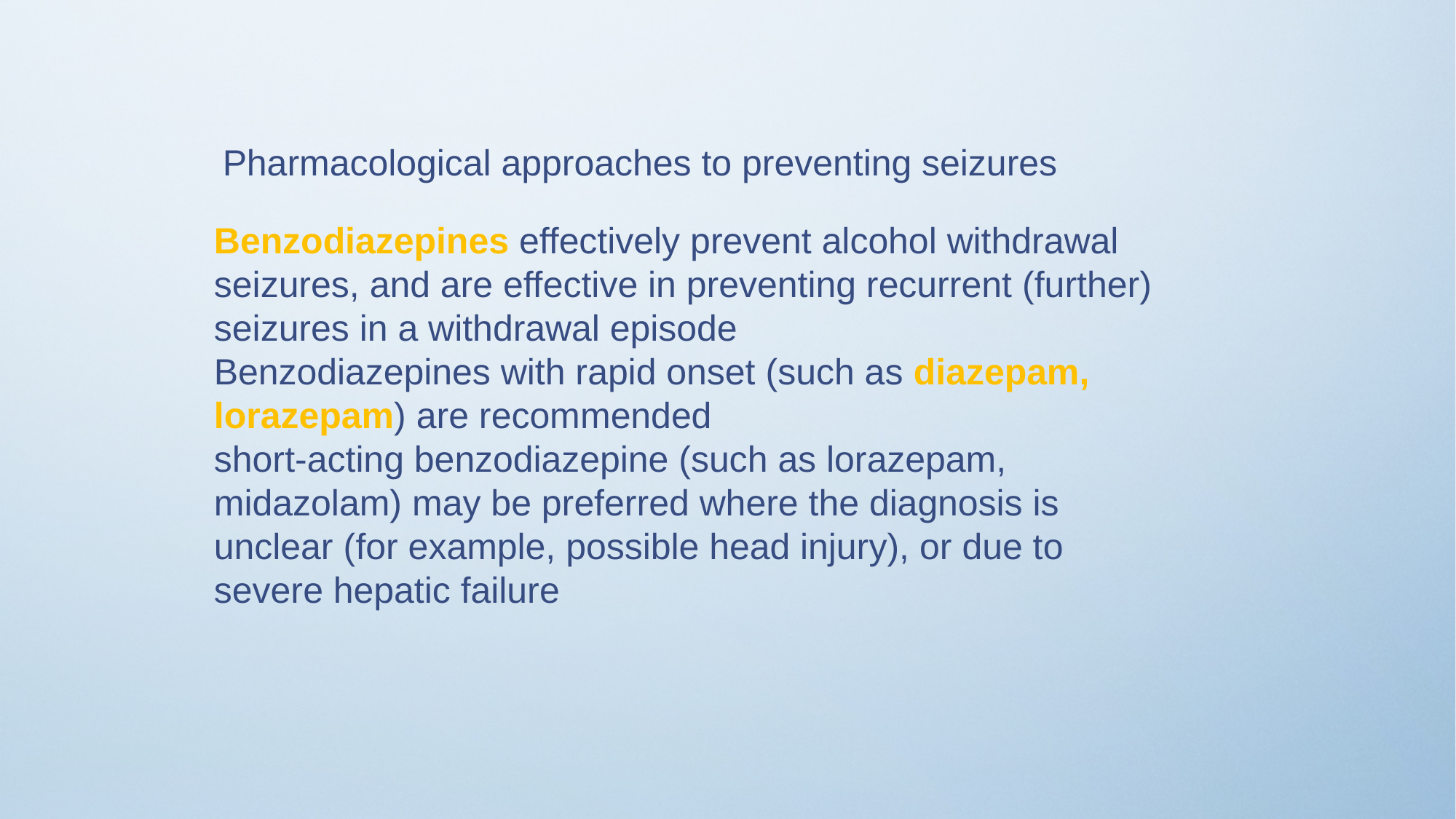

Pharmacological approaches to preventing seizures
Benzodiazepines effectively prevent alcohol withdrawal seizures, and are effective in preventing recurrent (further) seizures in a withdrawal episode
Benzodiazepines with rapid onset (such as diazepam, lorazepam) are recommended
short-acting benzodiazepine (such as lorazepam, midazolam) may be preferred where the diagnosis is unclear (for example, possible head injury), or due to severe hepatic failure